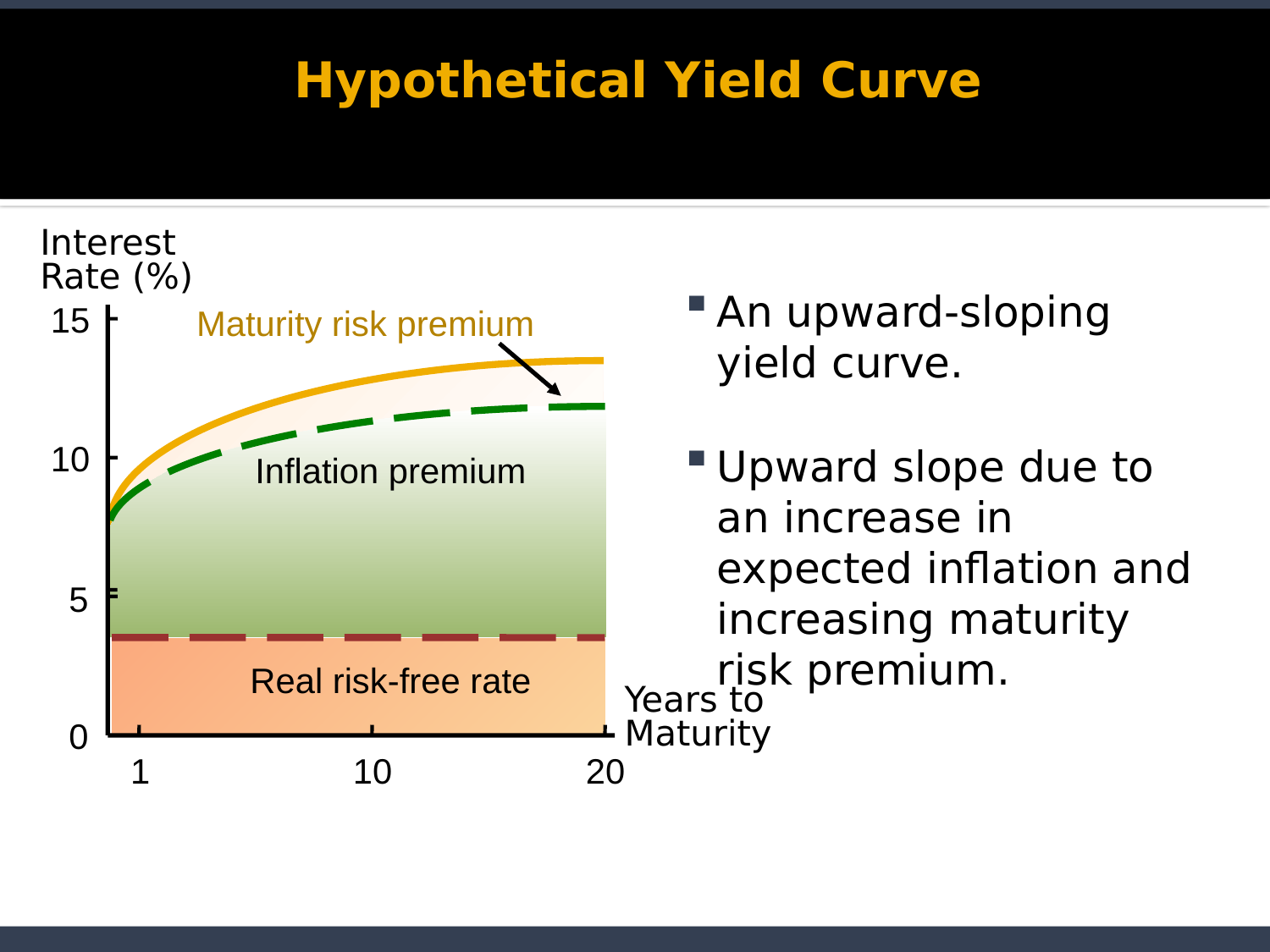

# Hypothetical Yield Curve
Interest
Rate (%)
15
Maturity risk premium

10
Inflation premium

5

Real risk-free rate
Years to
Maturity
0

1
10
20
An upward-sloping yield curve.
Upward slope due to an increase in expected inflation and increasing maturity risk premium.